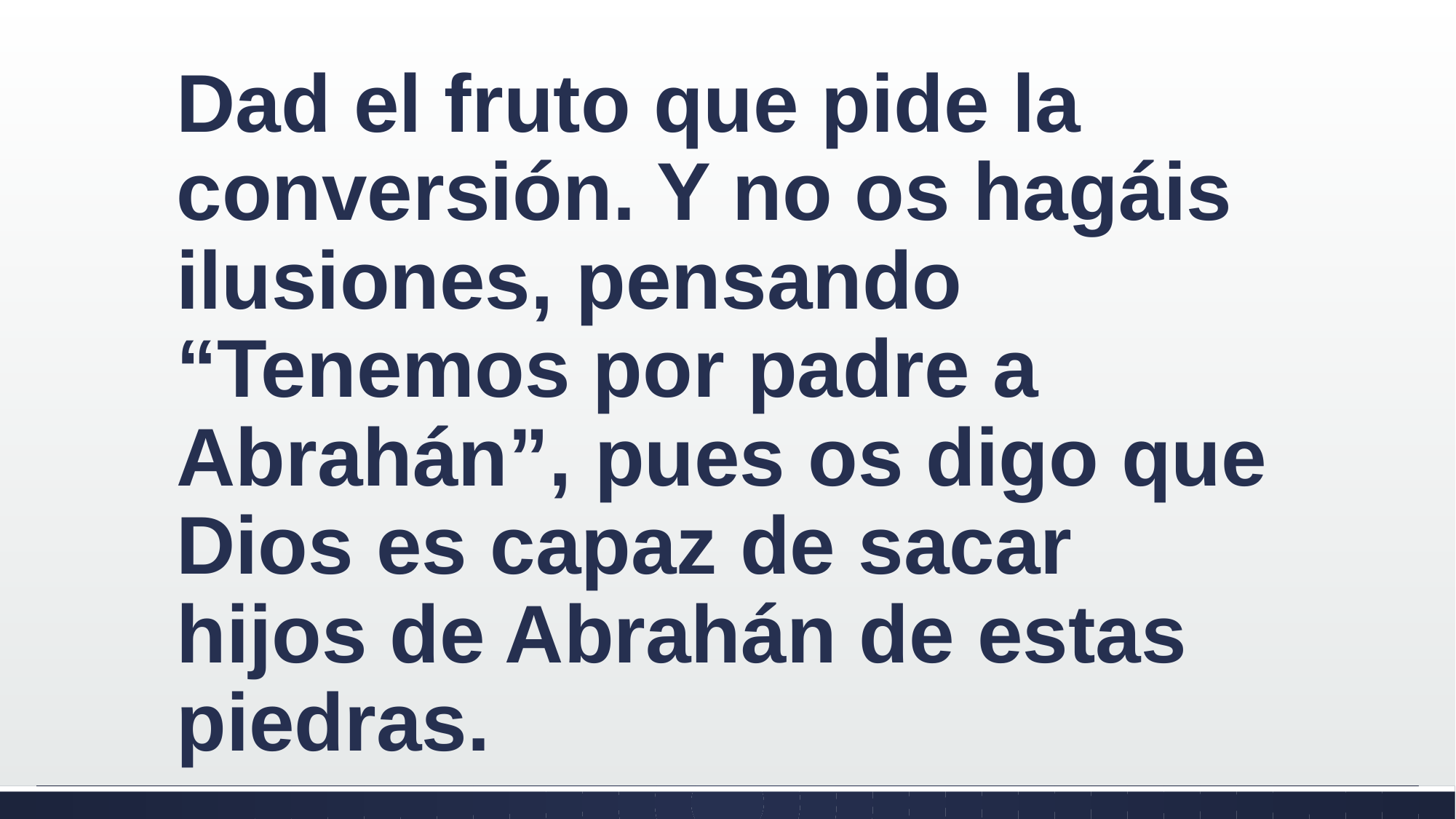

#
Dad el fruto que pide la conversión. Y no os hagáis ilusiones, pensando “Tenemos por padre a Abrahán”, pues os digo que Dios es capaz de sacar hijos de Abrahán de estas piedras.